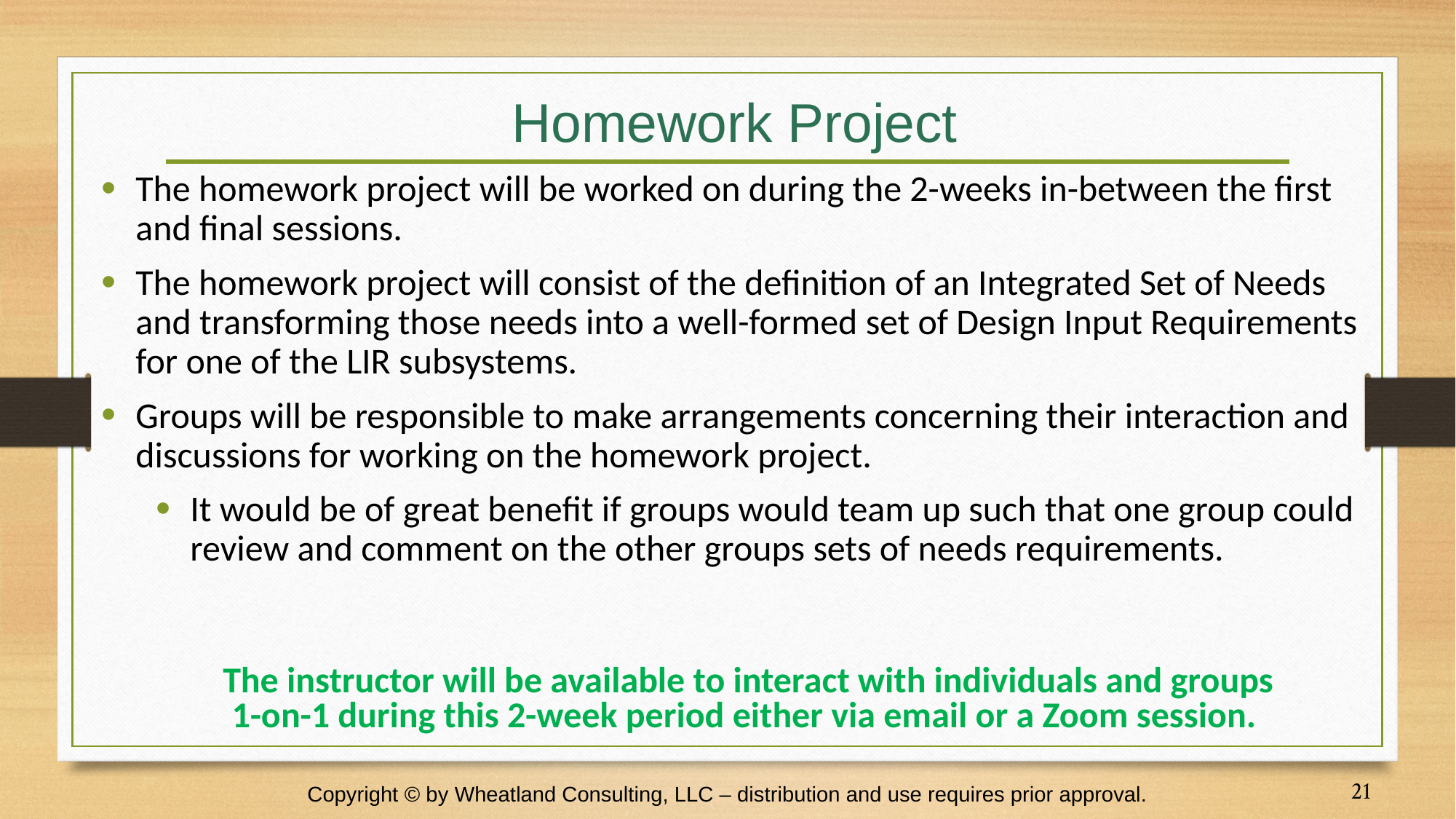

# Homework Project
The homework project will be worked on during the 2-weeks in-between the first and final sessions.
The homework project will consist of the definition of an Integrated Set of Needs and transforming those needs into a well-formed set of Design Input Requirements for one of the LIR subsystems.
Groups will be responsible to make arrangements concerning their interaction and discussions for working on the homework project.
It would be of great benefit if groups would team up such that one group could review and comment on the other groups sets of needs requirements.

The instructor will be available to interact with individuals and groups
1-on-1 during this 2-week period either via email or a Zoom session.
Copyright © by Wheatland Consulting, LLC – distribution and use requires prior approval.
21